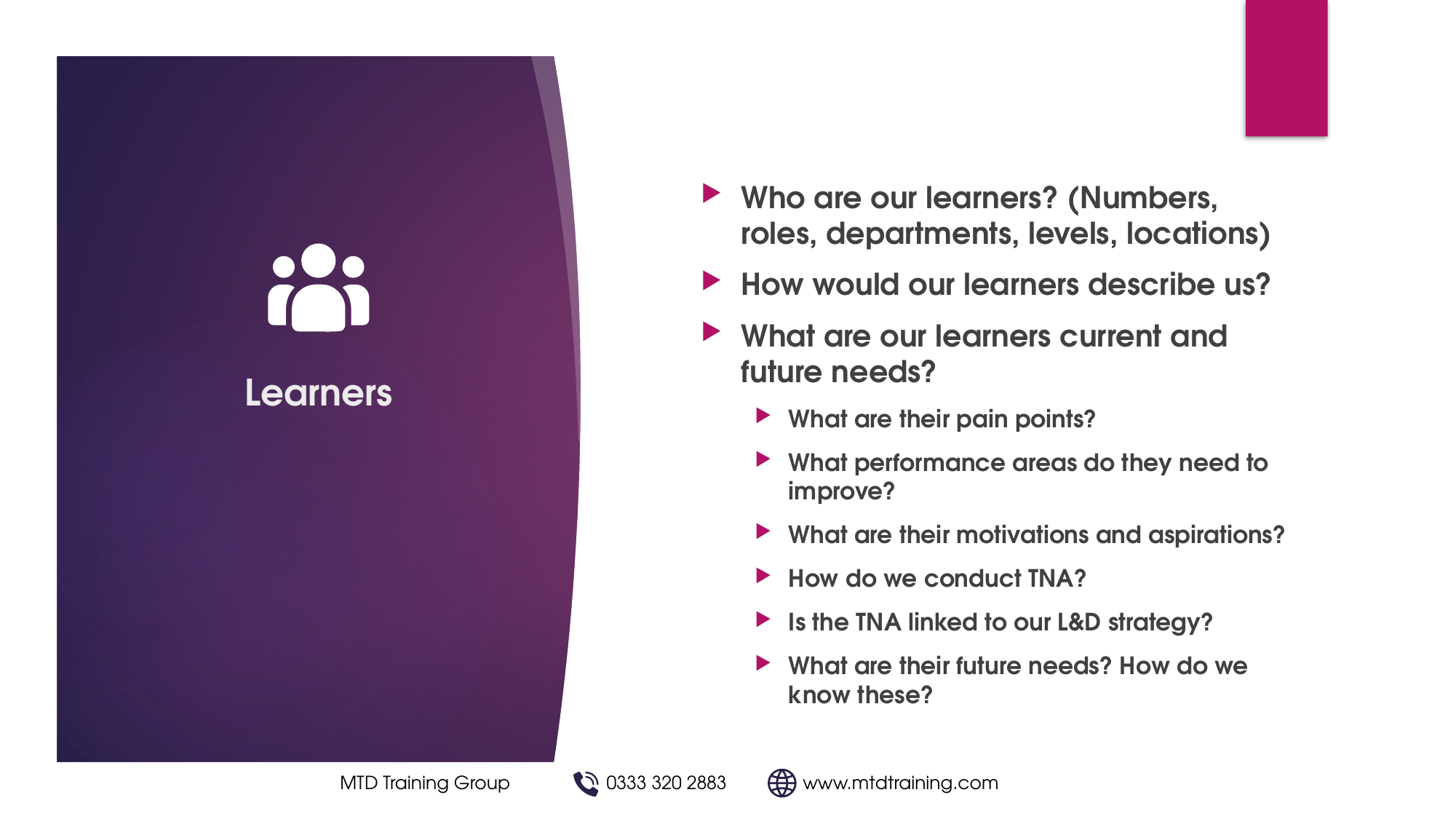

Who are our learners? (Numbers, roles, departments, levels, locations)
How would our learners describe us?
What are our learners current and future needs?
What are their pain points?
What performance areas do they need to improve?
What are their motivations and aspirations?
How do we conduct TNA?
Is the TNA linked to our L&D strategy?
What are their future needs? How do we know these?

# Learners